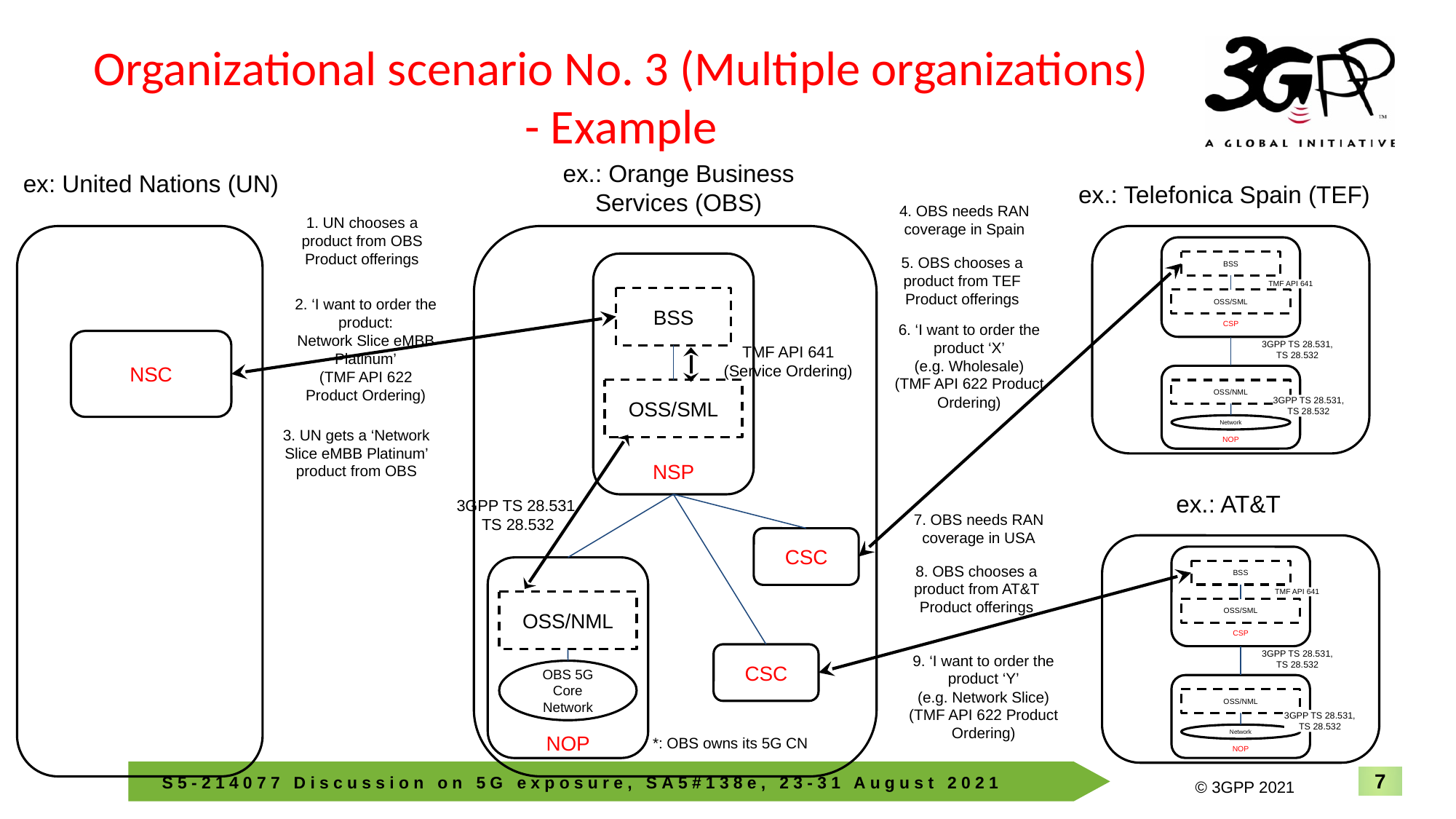

# Organizational scenario No. 3 (Multiple organizations) - Example
ex.: Orange Business
Services (OBS)
ex: United Nations (UN)
ex.: Telefonica Spain (TEF)
4. OBS needs RAN coverage in Spain
1. UN chooses a product from OBS Product offerings

CSP
BSS
OSS/SML

NOP
OSS/NML
Network
5. OBS chooses a product from TEF Product offerings

NSP
TMF API 641
BSS
2. ‘I want to order the product:
Network Slice eMBB Platinum’
(TMF API 622 Product Ordering)
6. ‘I want to order the product ‘X’
(e.g. Wholesale)
(TMF API 622 Product Ordering)
NSC
3GPP TS 28.531,
TS 28.532
TMF API 641
(Service Ordering)
OSS/SML
3GPP TS 28.531,
TS 28.532
3. UN gets a ‘Network Slice eMBB Platinum’ product from OBS
ex.: AT&T
3GPP TS 28.531,
TS 28.532
7. OBS needs RAN coverage in USA
CSC

CSP
BSS
OSS/SML

NOP
OSS/NML
Network

NOP
8. OBS chooses a product from AT&T Product offerings
TMF API 641
OSS/NML
CSC
3GPP TS 28.531,
TS 28.532
9. ‘I want to order the product ‘Y’
(e.g. Network Slice)
(TMF API 622 Product Ordering)
OBS 5G Core Network
3GPP TS 28.531,
TS 28.532
*: OBS owns its 5G CN